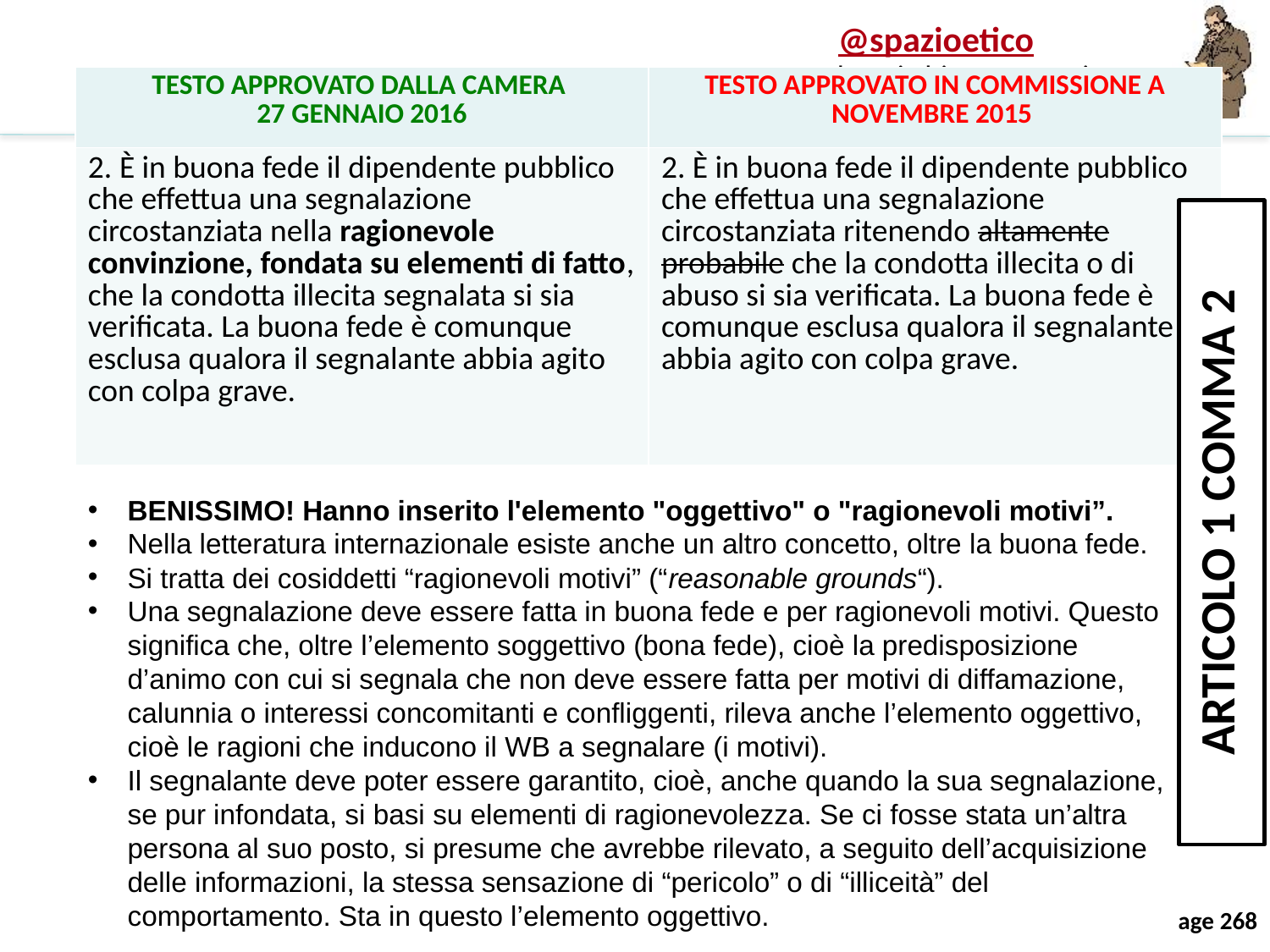

| TESTO APPROVATO DALLA CAMERA 27 GENNAIO 2016 | TESTO APPROVATO IN COMMISSIONE A NOVEMBRE 2015 |
| --- | --- |
| 2. È in buona fede il dipendente pubblico che effettua una segnalazione circostanziata nella ragionevole convinzione, fondata su elementi di fatto, che la condotta illecita segnalata si sia verificata. La buona fede è comunque esclusa qualora il segnalante abbia agito con colpa grave. | 2. È in buona fede il dipendente pubblico che effettua una segnalazione circostanziata ritenendo altamente probabile che la condotta illecita o di abuso si sia verificata. La buona fede è comunque esclusa qualora il segnalante abbia agito con colpa grave. |
ARTICOLO 1 COMMA 2
BENISSIMO! Hanno inserito l'elemento "oggettivo" o "ragionevoli motivi”.
Nella letteratura internazionale esiste anche un altro concetto, oltre la buona fede.
Si tratta dei cosiddetti “ragionevoli motivi” (“reasonable grounds“).
Una segnalazione deve essere fatta in buona fede e per ragionevoli motivi. Questo significa che, oltre l’elemento soggettivo (bona fede), cioè la predisposizione d’animo con cui si segnala che non deve essere fatta per motivi di diffamazione, calunnia o interessi concomitanti e confliggenti, rileva anche l’elemento oggettivo, cioè le ragioni che inducono il WB a segnalare (i motivi).
Il segnalante deve poter essere garantito, cioè, anche quando la sua segnalazione, se pur infondata, si basi su elementi di ragionevolezza. Se ci fosse stata un’altra persona al suo posto, si presume che avrebbe rilevato, a seguito dell’acquisizione delle informazioni, la stessa sensazione di “pericolo” o di “illiceità” del comportamento. Sta in questo l’elemento oggettivo.
268